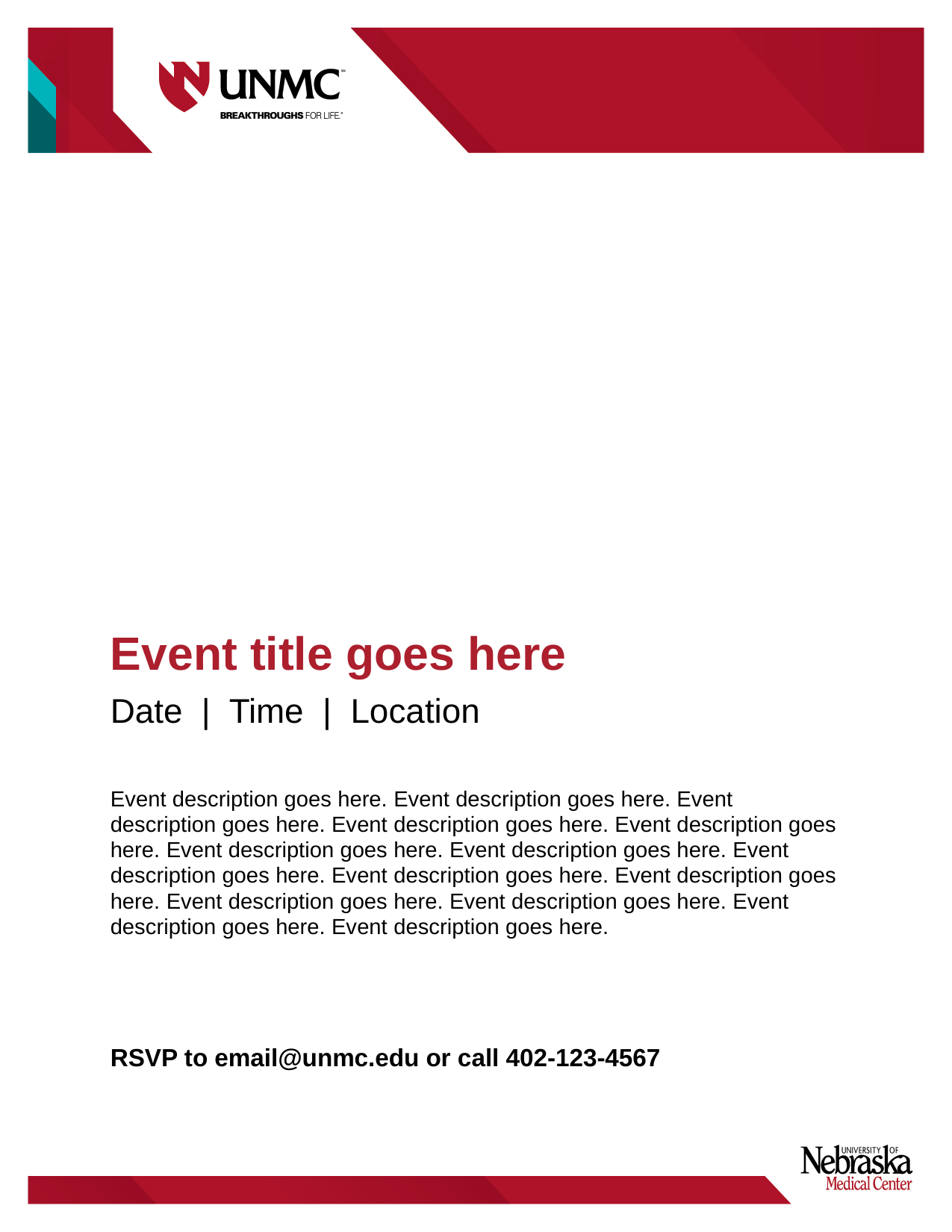

# Event title goes here
Date  |  Time  |  Location
Event description goes here. Event description goes here. Event description goes here. Event description goes here. Event description goes here. Event description goes here. Event description goes here. Event description goes here. Event description goes here. Event description goes here. Event description goes here. Event description goes here. Event description goes here. Event description goes here.

RSVP to email@unmc.edu or call 402-123-4567